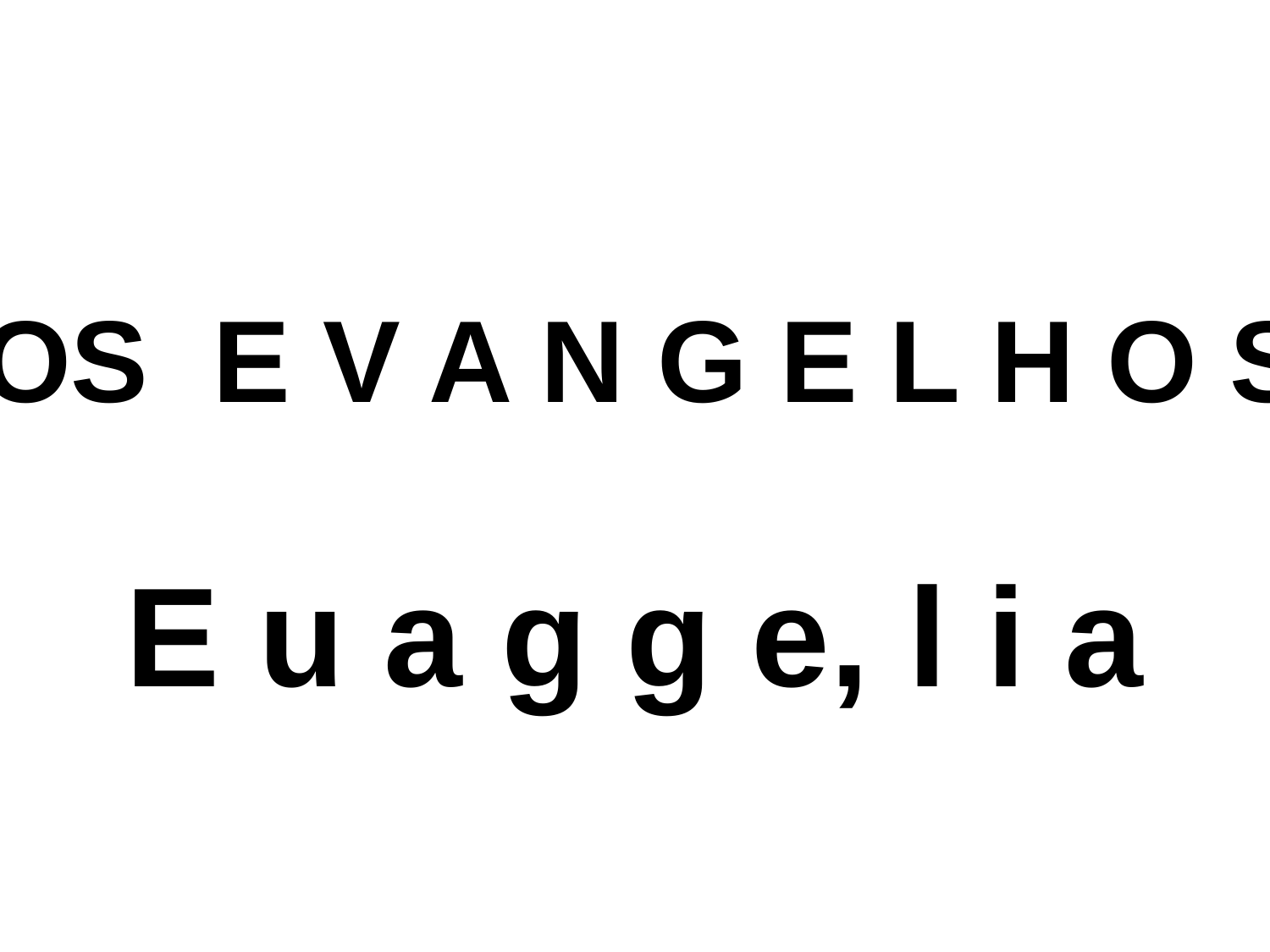

# OS  E V A N G E L H O S
E u a g g e, l i a